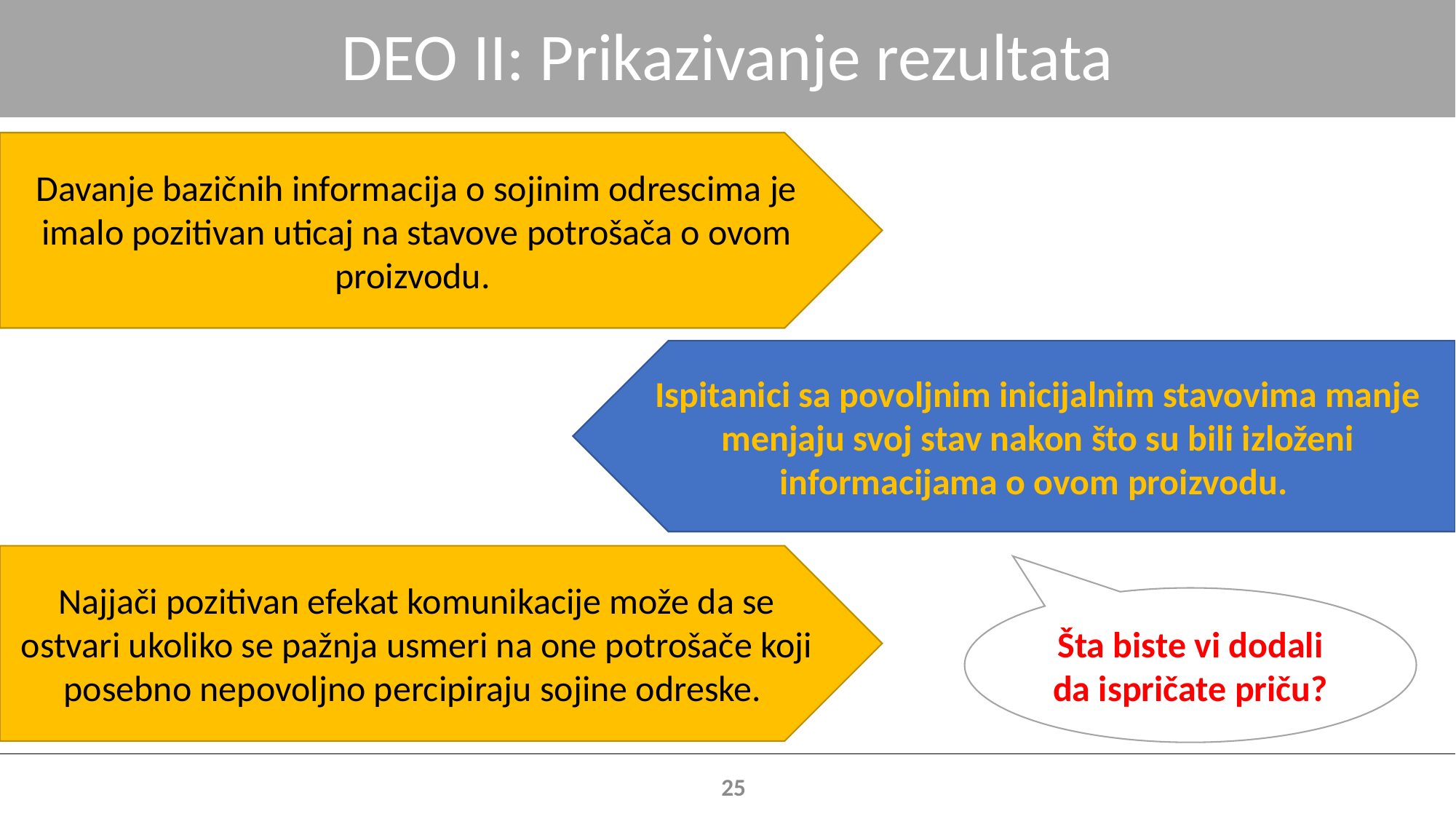

# DEO II: Prikazivanje rezultata
Davanje bazičnih informacija o sojinim odrescima je imalo pozitivan uticaj na stavove potrošača o ovom proizvodu.
Ispitanici sa povoljnim inicijalnim stavovima manje menjaju svoj stav nakon što su bili izloženi informacijama o ovom proizvodu.
Najjači pozitivan efekat komunikacije može da se ostvari ukoliko se pažnja usmeri na one potrošače koji posebno nepovoljno percipiraju sojine odreske.
Šta biste vi dodali da ispričate priču?
25